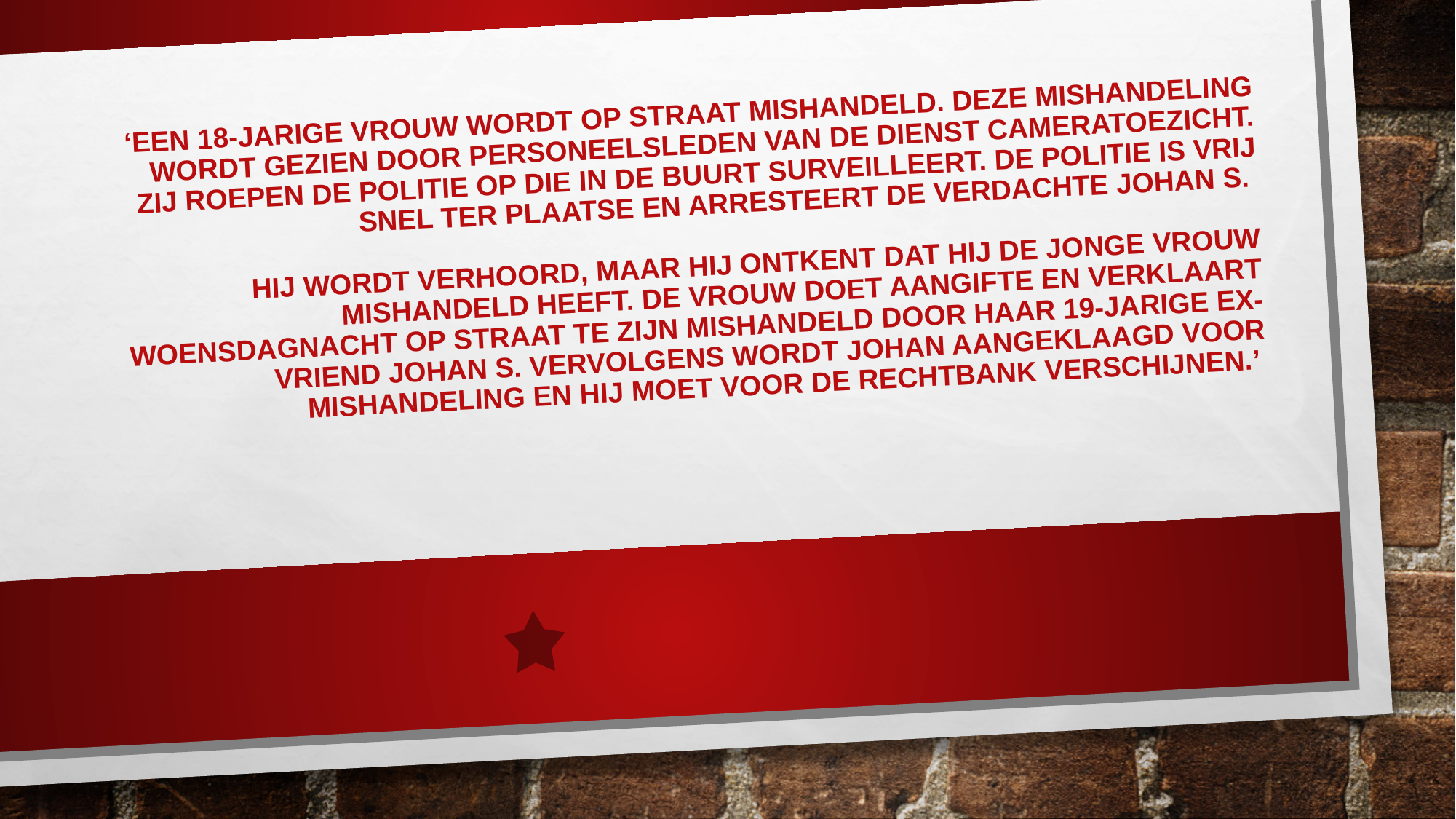

# ‘Een 18-jarige vrouw wordt op straat mishandeld. Deze mishandeling wordt gezien door personeelsleden van de dienst cameratoezicht. Zij roepen de politie op die in de buurt surveilleert. De politie is vrij snel ter plaatse en arresteert de verdachte Johan S. Hij wordt verhoord, maar hij ontkent dat hij de jonge vrouw mishandeld heeft. De vrouw doet aangifte en verklaart woensdagnacht op straat te zijn mishandeld door haar 19-jarige ex-vriend Johan S. Vervolgens wordt Johan aangeklaagd voor mishandeling en hij moet voor de rechtbank verschijnen.’